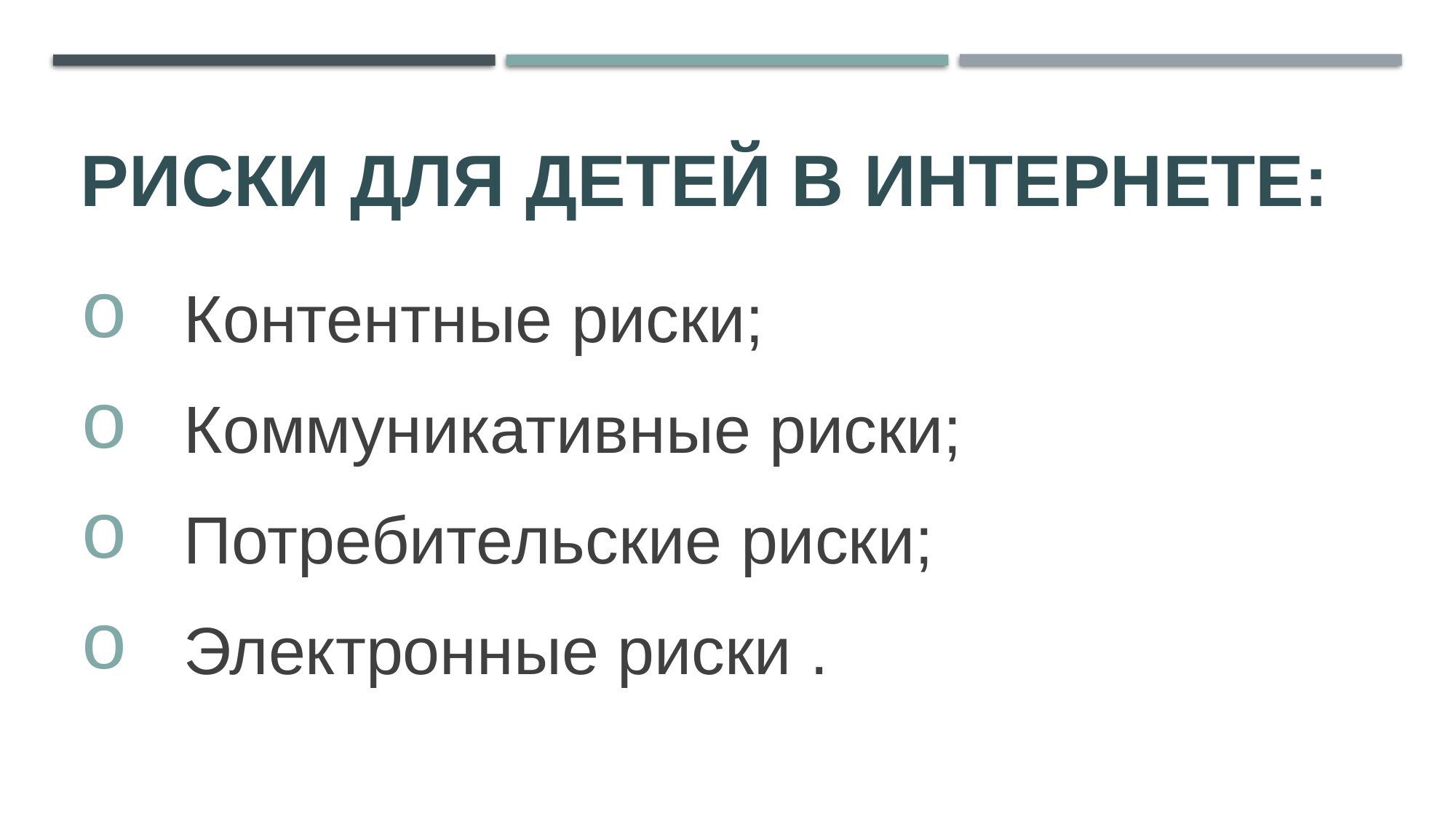

# Риски для детей в интернете:
   Контентные риски;
   Коммуникативные риски;
   Потребительские риски;
   Электронные риски .